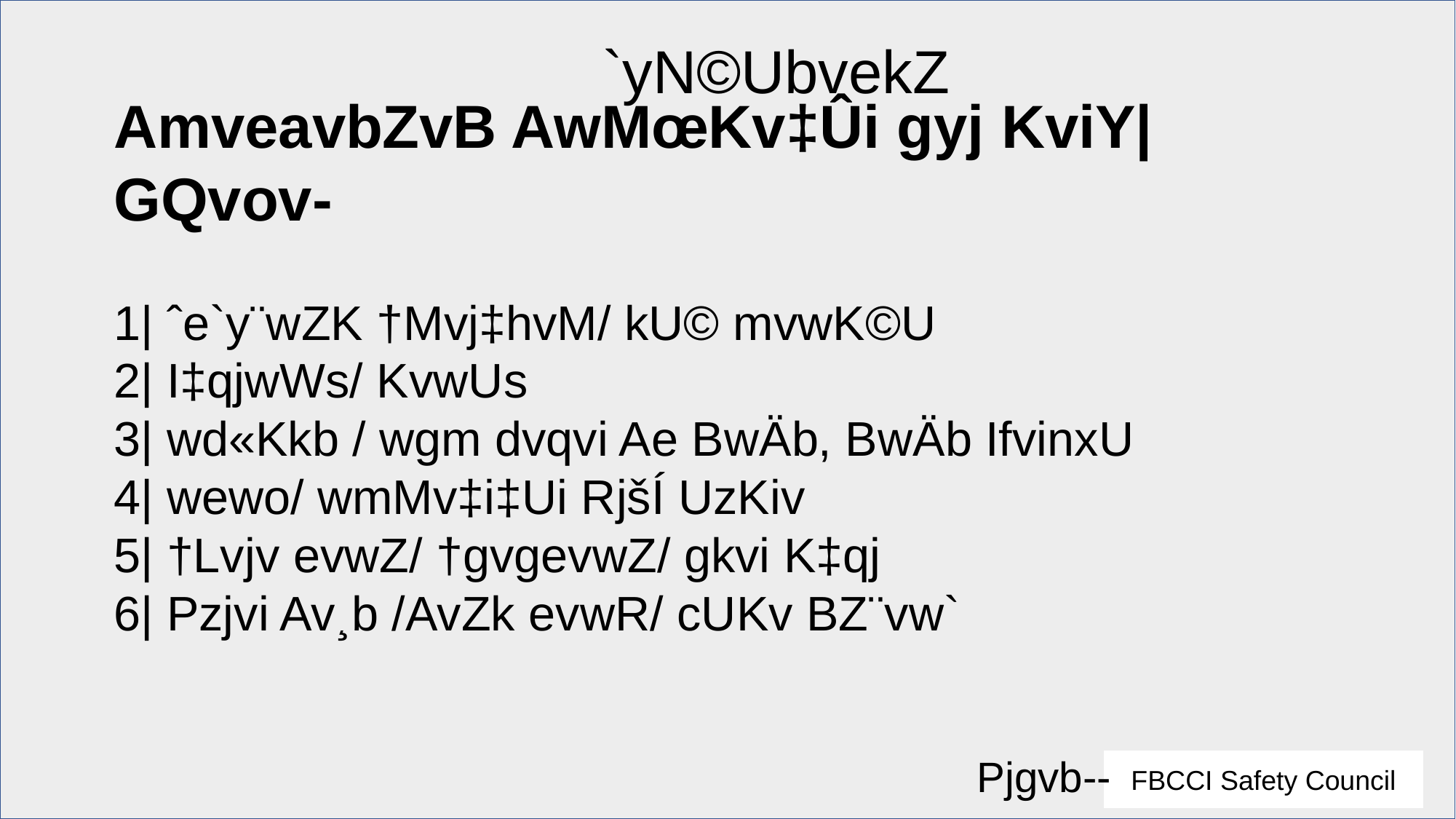

`yN©UbvekZ
#
AmveavbZvB AwMœKv‡Ûi gyj KviY| GQvov-
1| ˆe`y¨wZK †Mvj‡hvM/ kU© mvwK©U
2| I‡qjwWs/ KvwUs
3| wd«Kkb / wgm dvqvi Ae BwÄb, BwÄb IfvinxU
4| wewo/ wmMv‡i‡Ui RjšÍ UzKiv
5| †Lvjv evwZ/ †gvgevwZ/ gkvi K‡qj
6| Pzjvi Av¸b /AvZk evwR/ cUKv BZ¨vw`
                                                                         Pjgvb--

FBCCI Safety Council